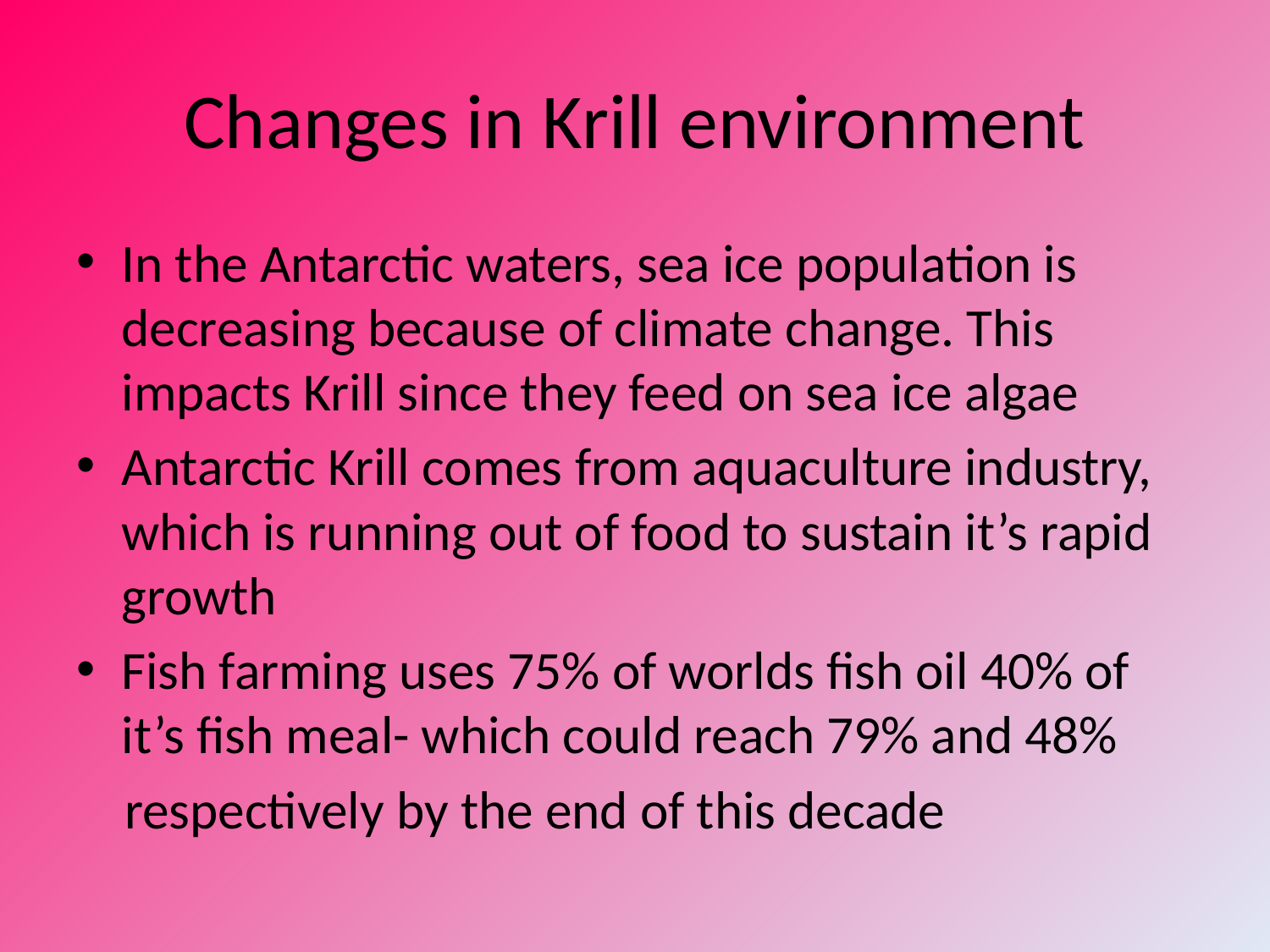

# Changes in Krill environment
In the Antarctic waters, sea ice population is decreasing because of climate change. This impacts Krill since they feed on sea ice algae
Antarctic Krill comes from aquaculture industry, which is running out of food to sustain it’s rapid growth
Fish farming uses 75% of worlds fish oil 40% of it’s fish meal- which could reach 79% and 48%
    respectively by the end of this decade